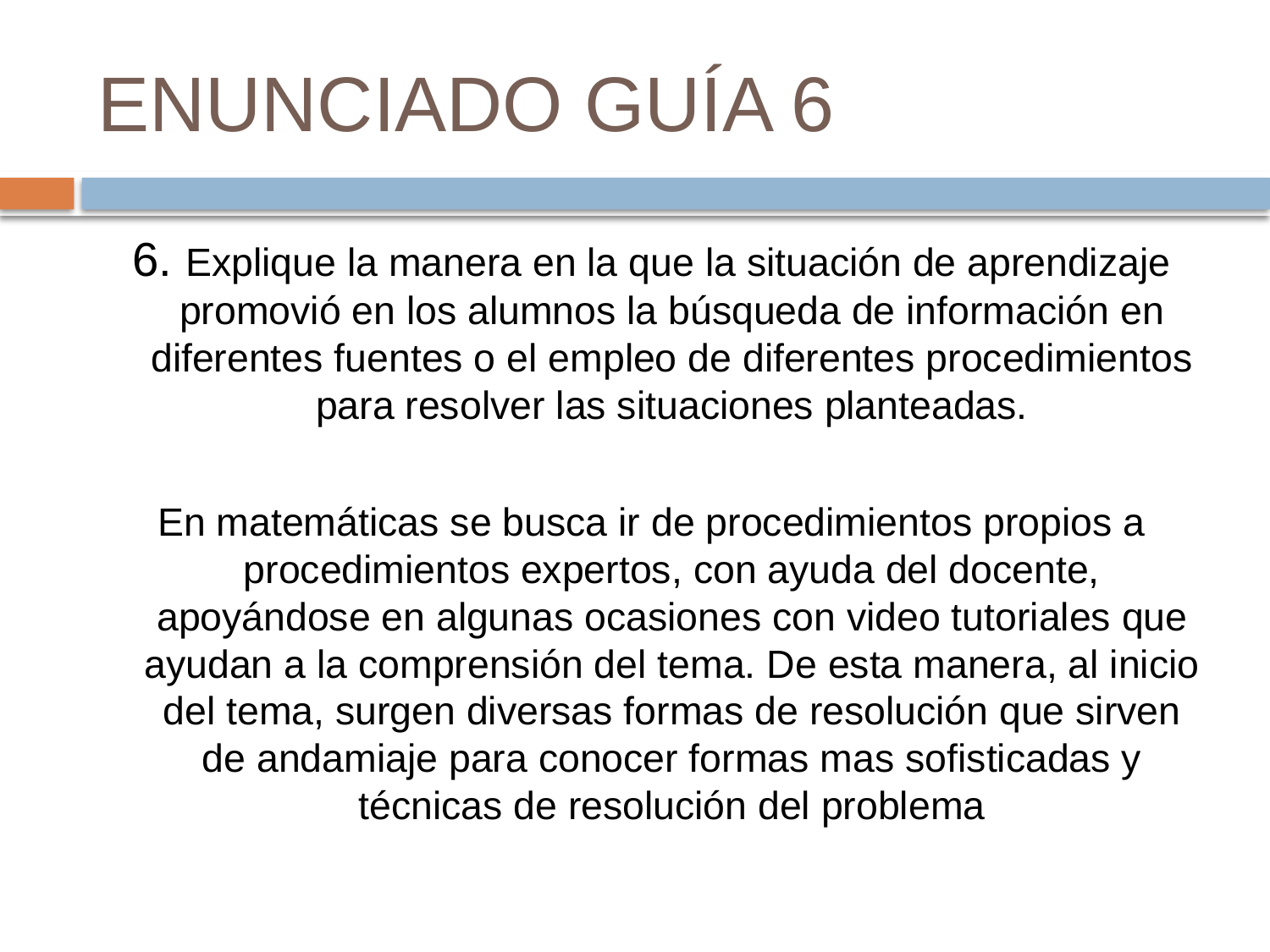

# ENUNCIADO GUÍA 6
6. Explique la manera en la que la situación de aprendizaje promovió en los alumnos la búsqueda de información en diferentes fuentes o el empleo de diferentes procedimientos para resolver las situaciones planteadas.

En matemáticas se busca ir de procedimientos propios a procedimientos expertos, con ayuda del docente, apoyándose en algunas ocasiones con video tutoriales que ayudan a la comprensión del tema. De esta manera, al inicio del tema, surgen diversas formas de resolución que sirven de andamiaje para conocer formas mas sofisticadas y técnicas de resolución del problema